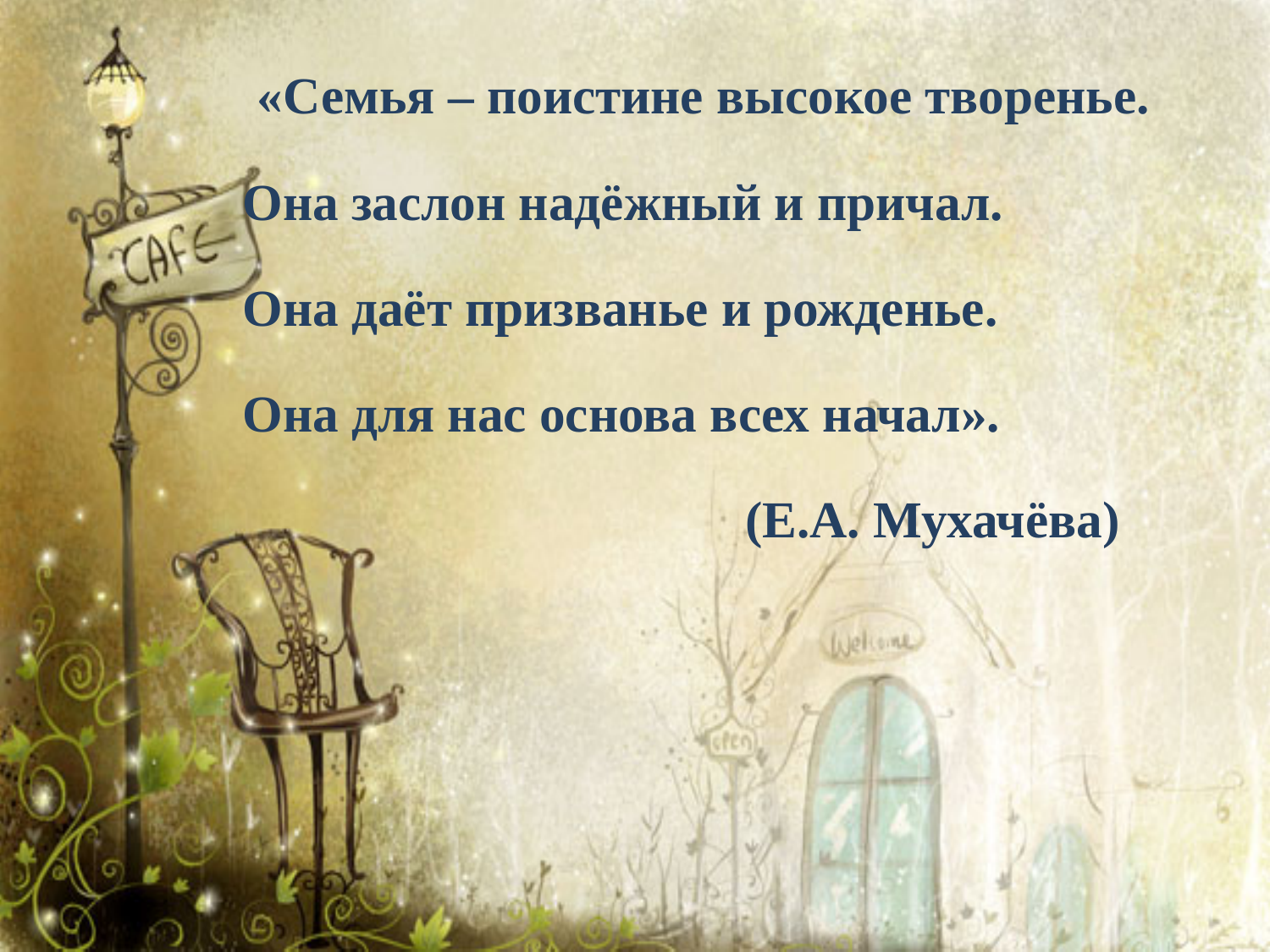

«Семья – поистине высокое творенье.
Она заслон надёжный и причал.
Она даёт призванье и рожденье.
Она для нас основа всех начал».
                                       (Е.А. Мухачёва)